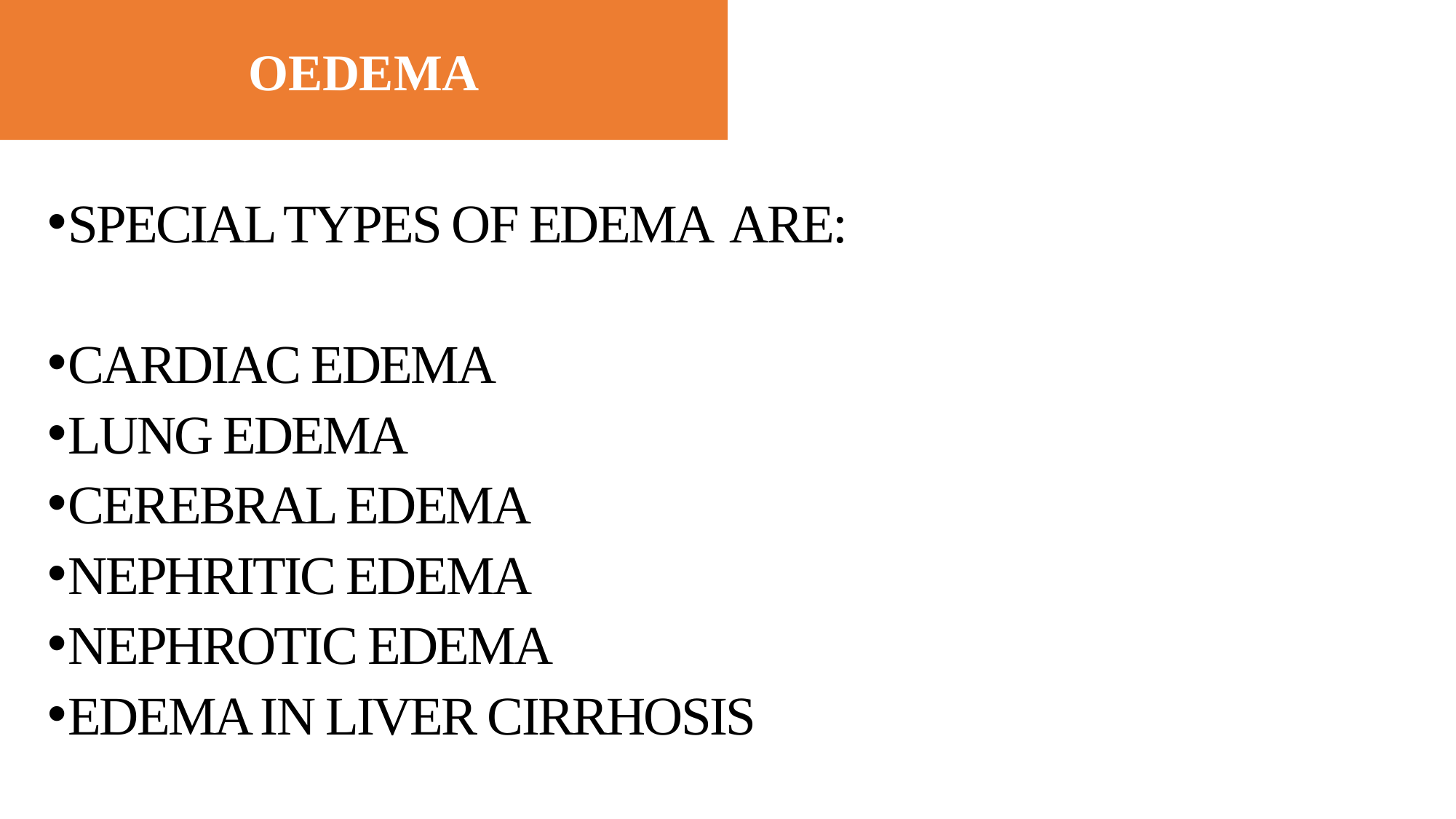

OEDEMA
SPECIAL TYPES OF EDEMA  ARE:

CARDIAC EDEMA
LUNG EDEMA
CEREBRAL EDEMA
NEPHRITIC EDEMA
NEPHROTIC EDEMA
EDEMA IN LIVER CIRRHOSIS